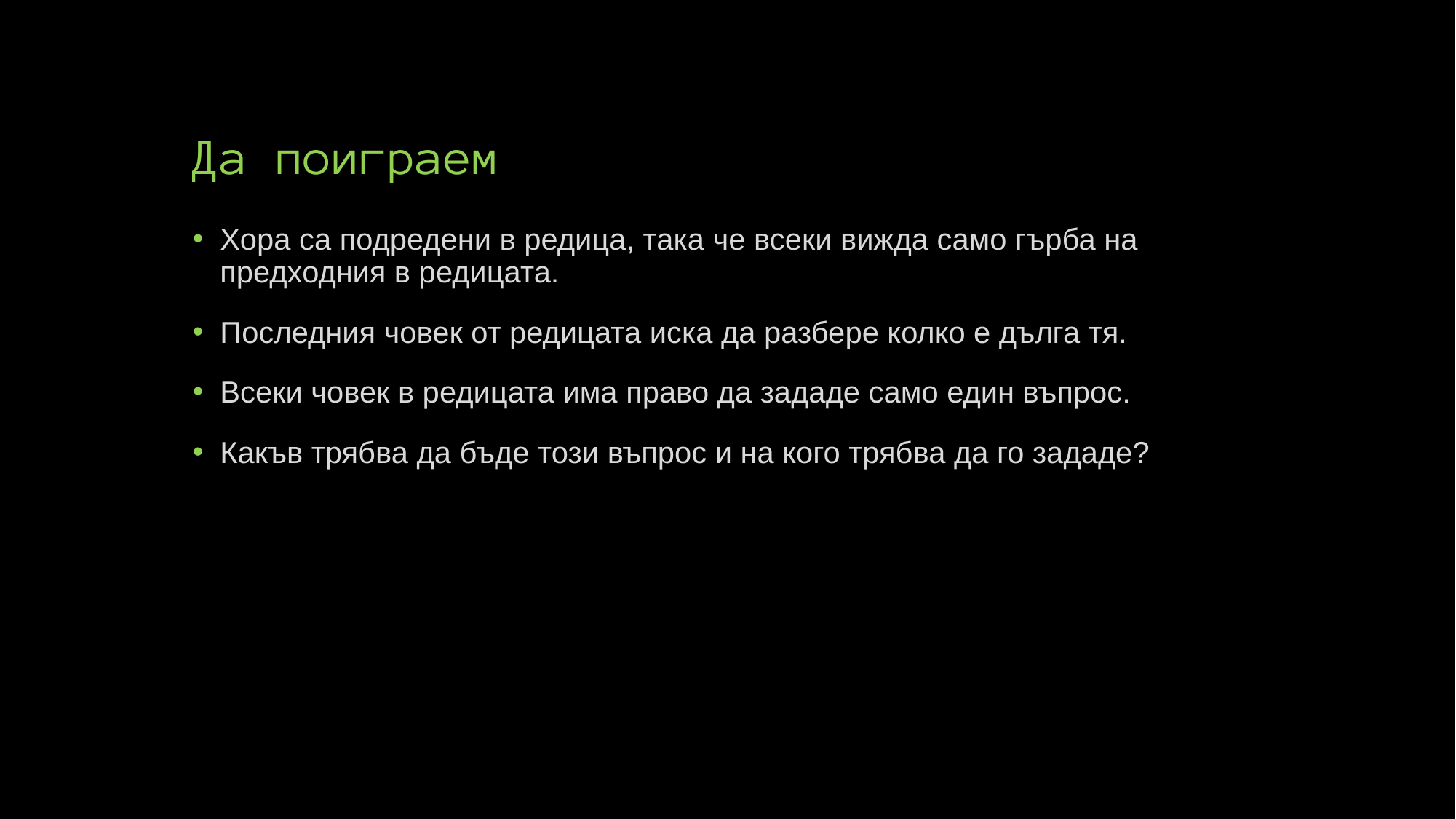

# Да поиграем
Хора са подредени в редица, така че всеки вижда само гърба на предходния в редицата.
Последния човек от редицата иска да разбере колко е дълга тя.
Всеки човек в редицата има право да зададе само един въпрос.
Какъв трябва да бъде този въпрос и на кого трябва да го зададе?